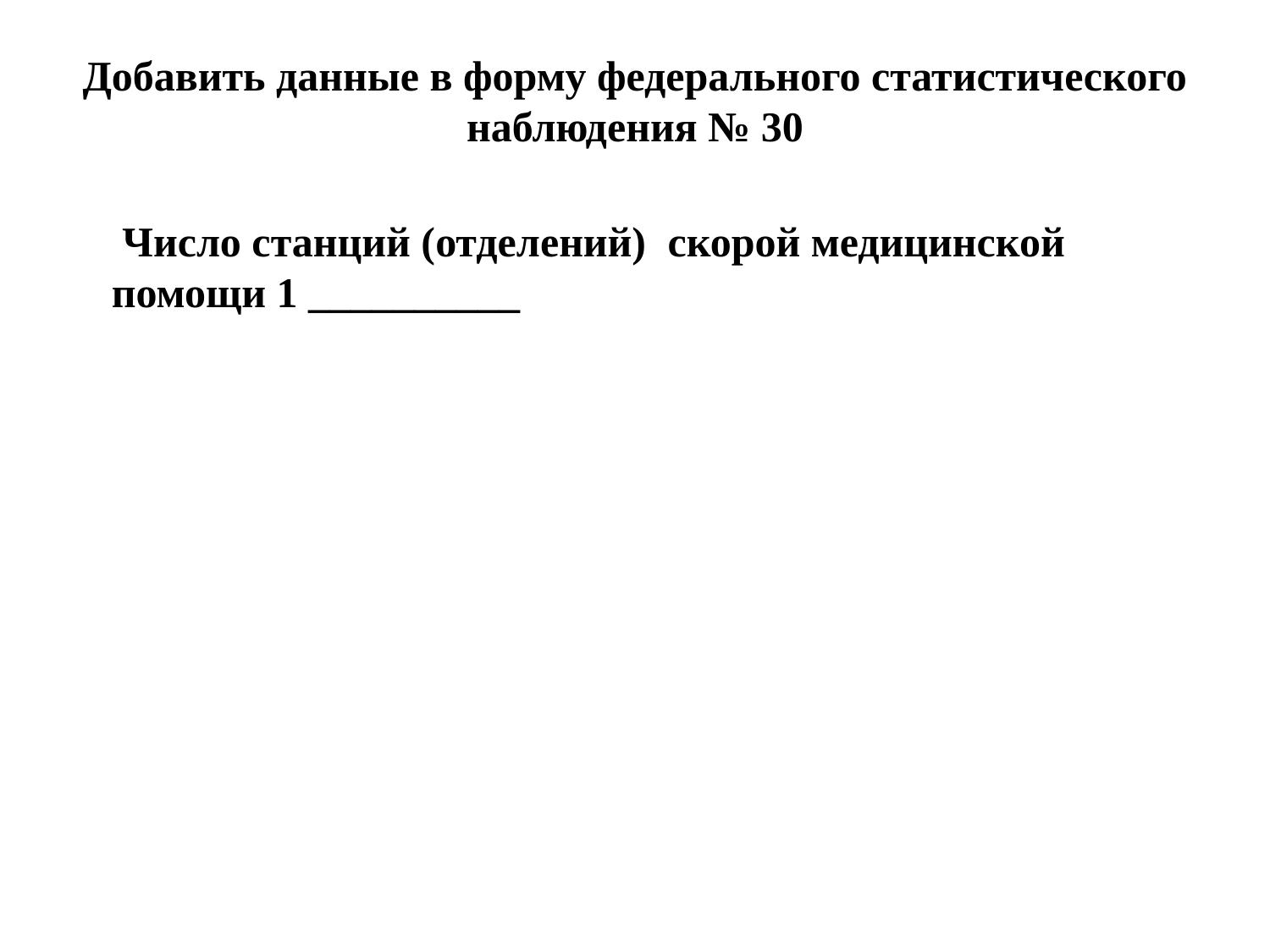

Добавить данные в форму федерального статистического наблюдения № 30
 Число станций (отделений)  скорой медицинской помощи 1 __________